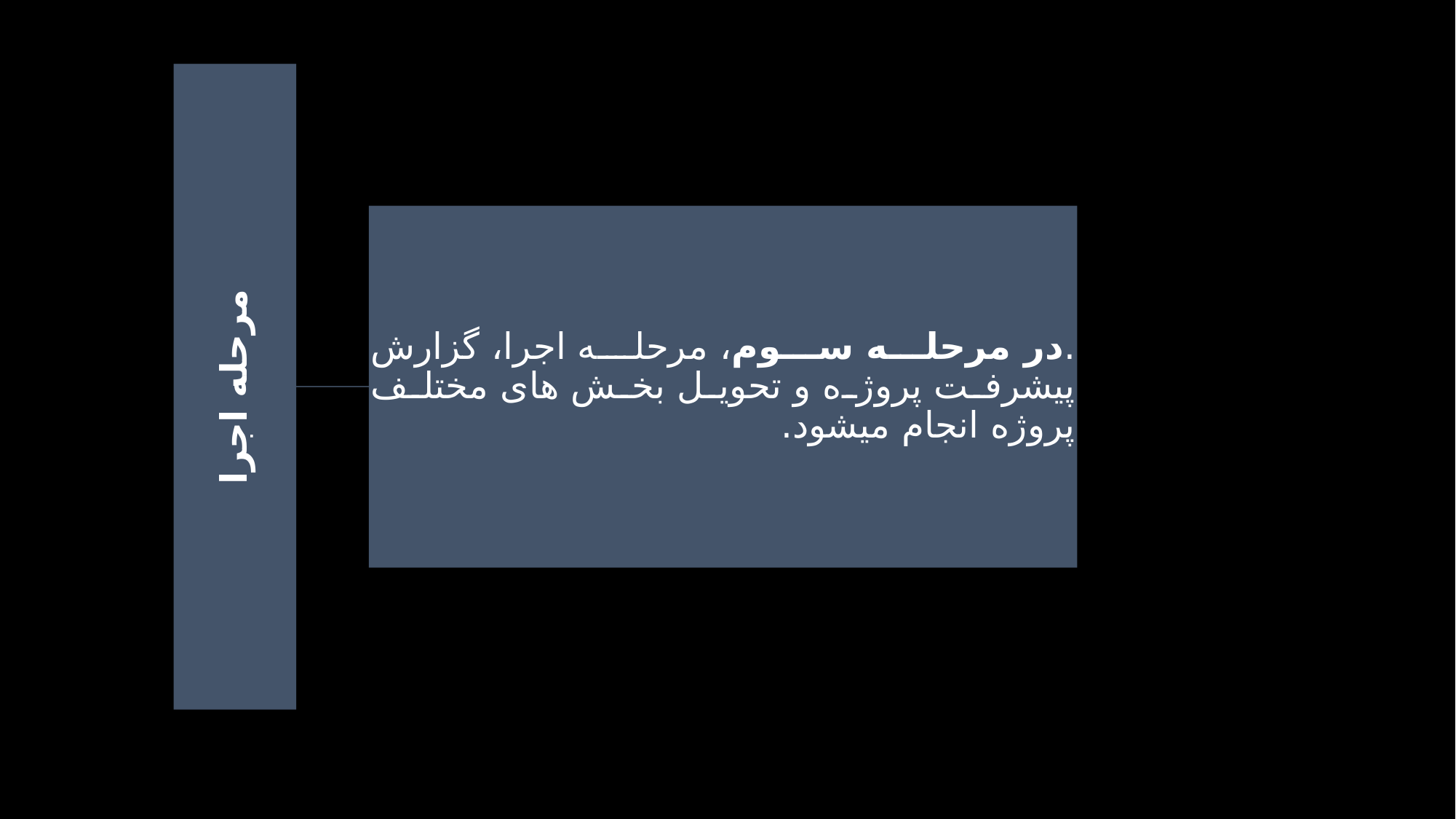

مرحله اجرا
.در مرحله سوم، مرحله اجرا، گزارش پیشرفت پروژه و تحویل بخش های مختلف پروژه انجام میشود.